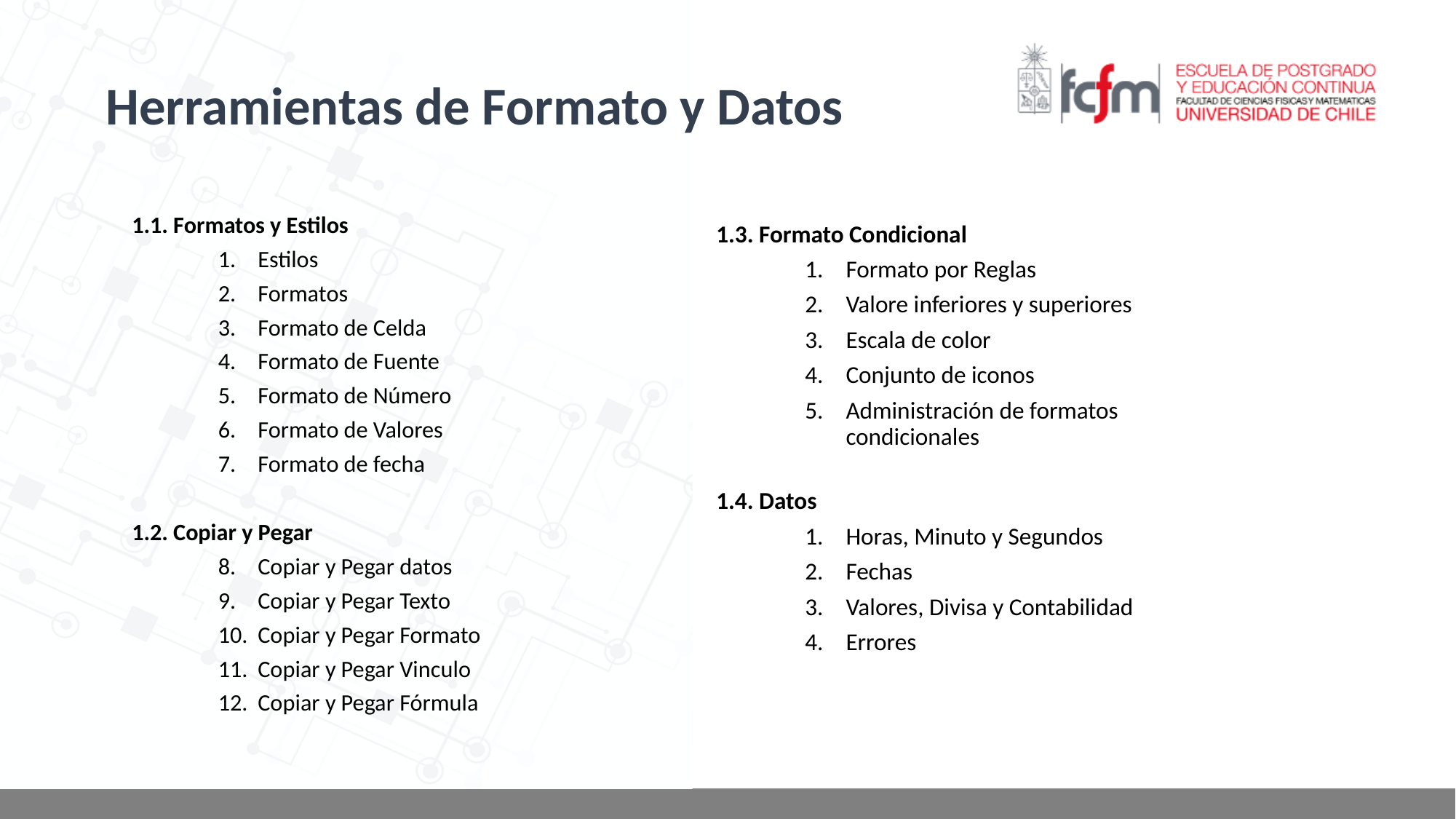

Herramientas de Formato y Datos

1.1. Formatos y Estilos
Estilos
Formatos
Formato de Celda
Formato de Fuente
Formato de Número
Formato de Valores
Formato de fecha

1.2. Copiar y Pegar
Copiar y Pegar datos
Copiar y Pegar Texto
Copiar y Pegar Formato
Copiar y Pegar Vinculo
Copiar y Pegar Fórmula

1.3. Formato Condicional
Formato por Reglas
Valore inferiores y superiores
Escala de color
Conjunto de iconos
Administración de formatos condicionales
1.4. Datos
Horas, Minuto y Segundos
Fechas
Valores, Divisa y Contabilidad
Errores